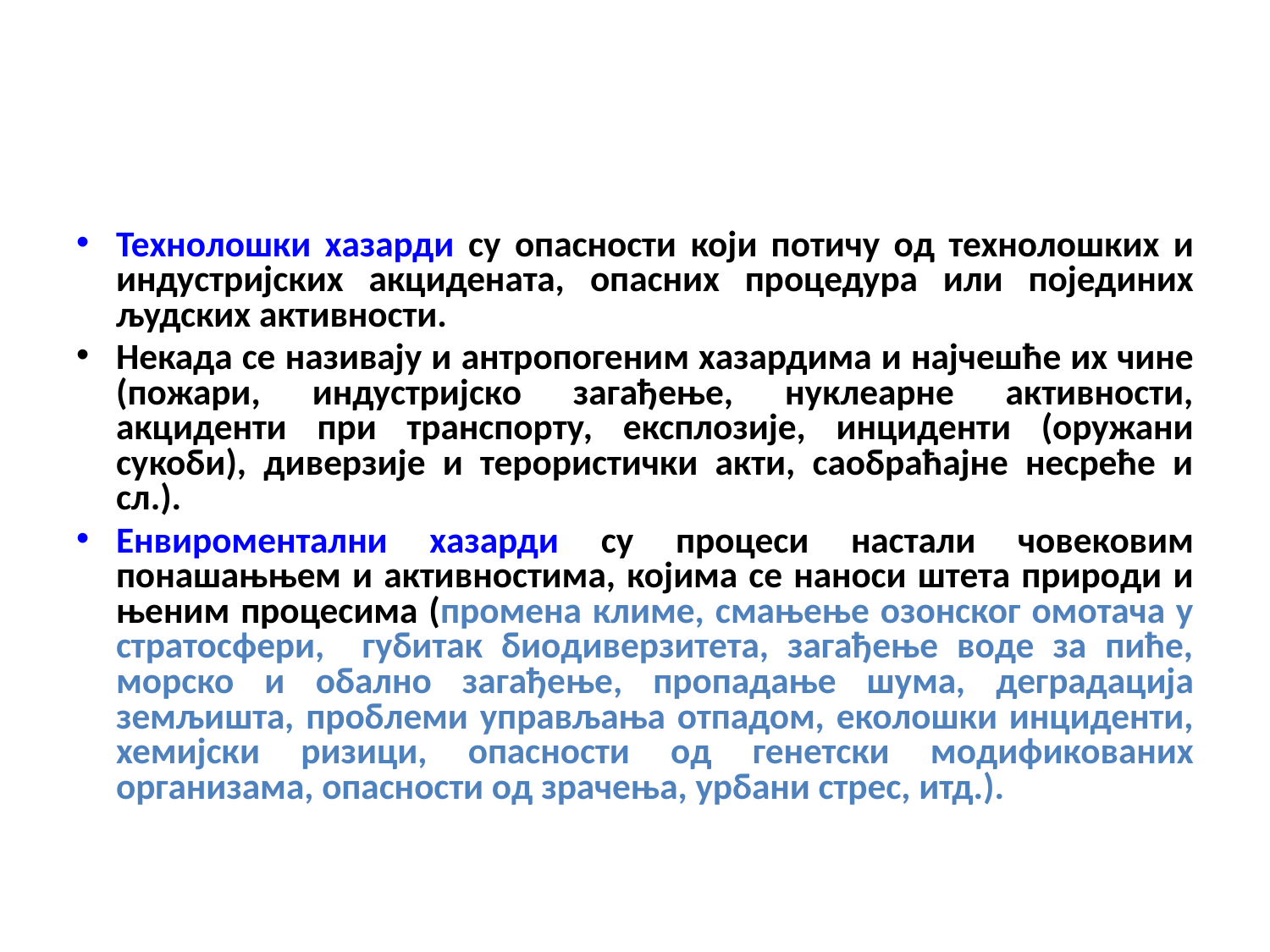

#
Технолошки хазарди су опасности који потичу од технолошких и индустријских акцидената, опасних процедура или појединих људских активности.
Некада се називају и антропогеним хазардима и најчешће их чине (пожари, индустријско загађење, нуклеарне активности, акциденти при транспорту, експлозије, инциденти (оружани сукоби), диверзије и терористички акти, саобраћајне несреће и сл.).
Енвироментални хазарди су процеси настали човековим понашањњем и активностима, којима се наноси штета природи и њеним процесима (промена климе, смањење озонског омотача у стратосфери,  губитак биодиверзитета, загађење воде за пиће, морско и обално загађење, пропадање шума, деградација земљишта, проблеми управљања отпадом, еколошки инциденти, хемијски ризици, опасности од генетски модификованих организама, опасности од зрачења, урбани стрес, итд.).